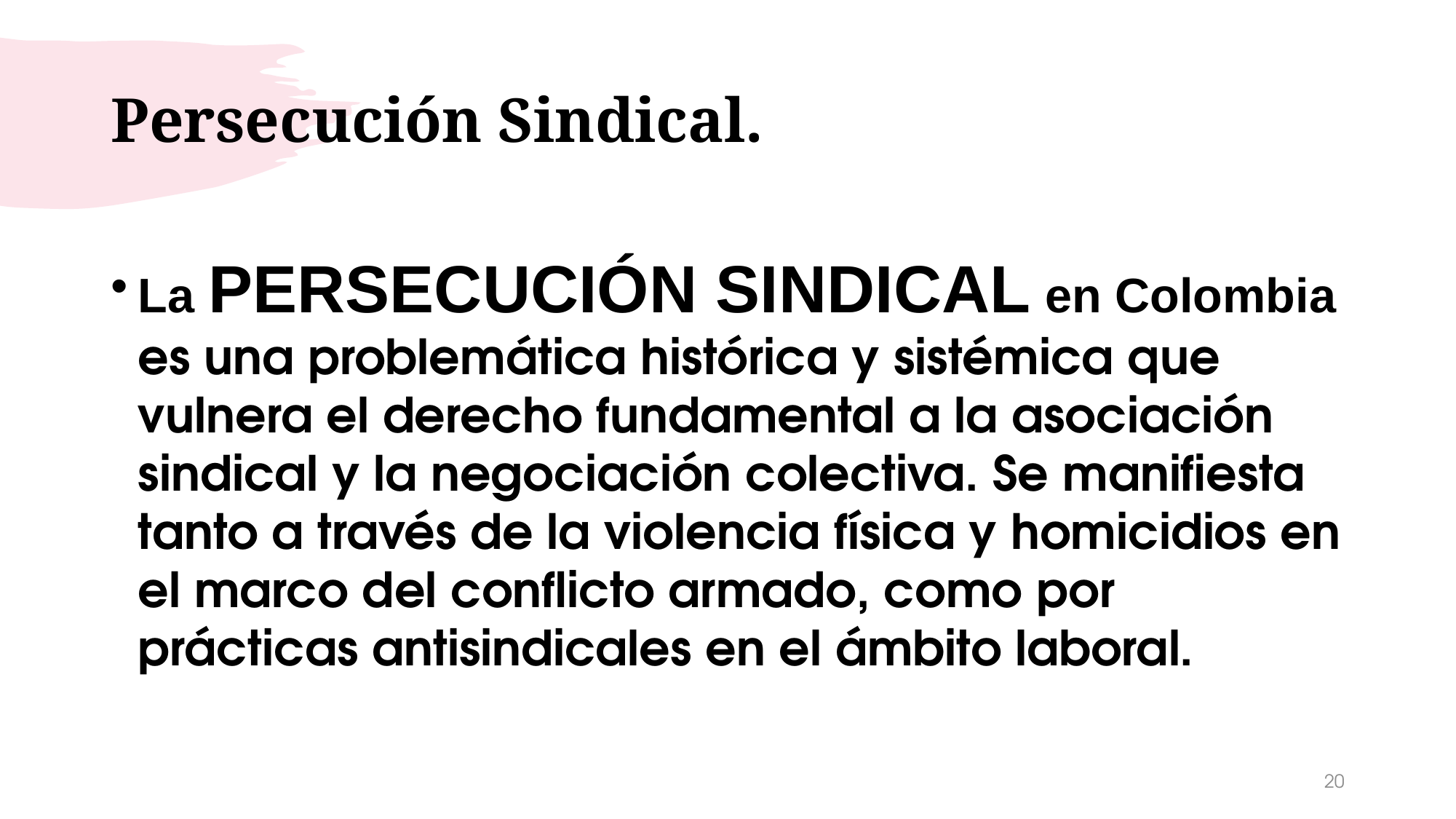

# Persecución Sindical.
La PERSECUCIÓN SINDICAL en Colombia es una problemática histórica y sistémica que vulnera el derecho fundamental a la asociación sindical y la negociación colectiva. Se manifiesta tanto a través de la violencia física y homicidios en el marco del conflicto armado, como por prácticas antisindicales en el ámbito laboral.
20